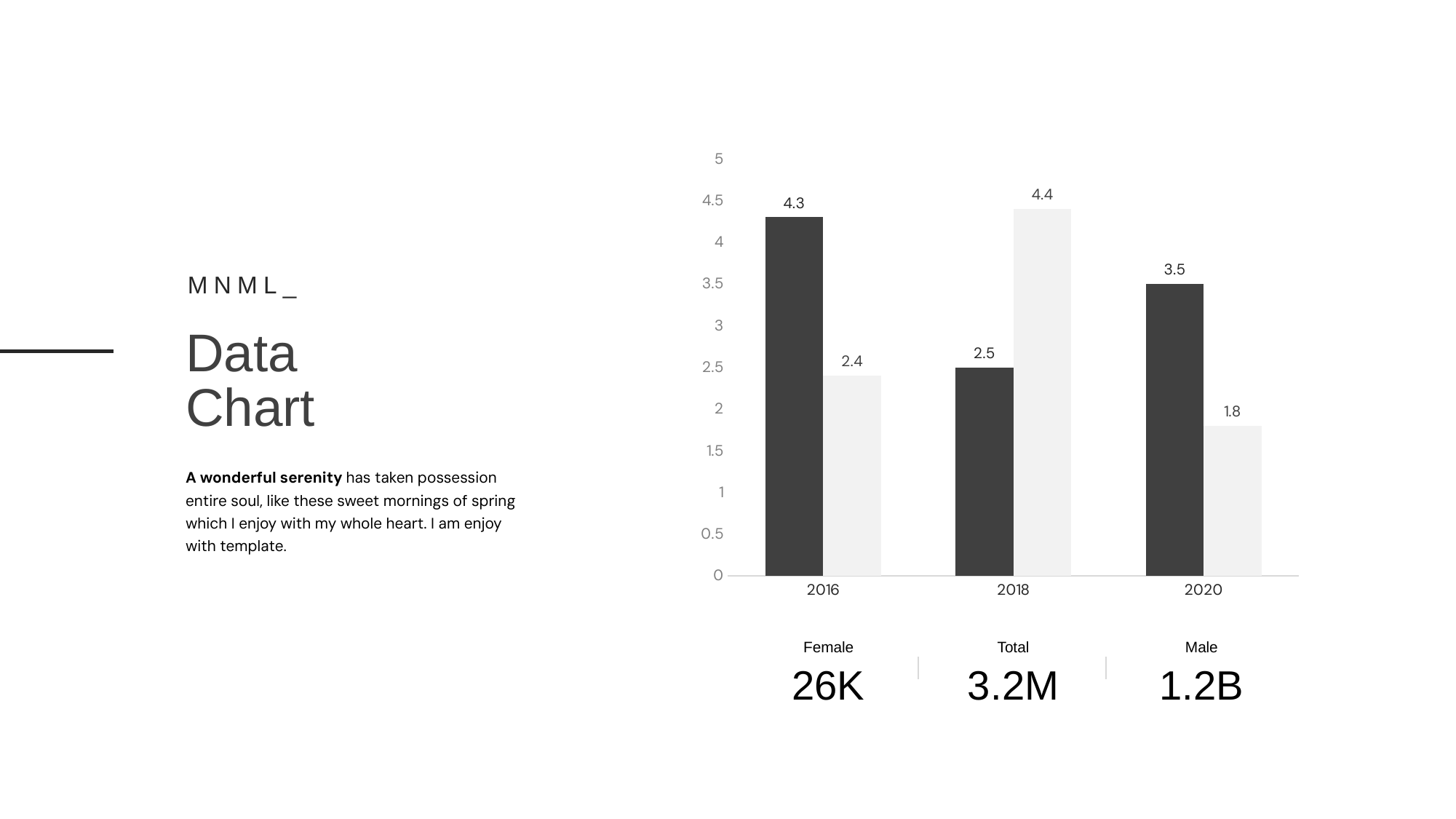

### Chart

| Category | Series 1 | Series 2 |
|---|---|---|
| 2016 | 4.3 | 2.4 |
| 2018 | 2.5 | 4.4 |
| 2020 | 3.5 | 1.8 |
Mnml_
Data
Chart
A wonderful serenity has taken possession entire soul, like these sweet mornings of spring which I enjoy with my whole heart. I am enjoy with template.
Female
Total
Male
26K
3.2M
1.2B